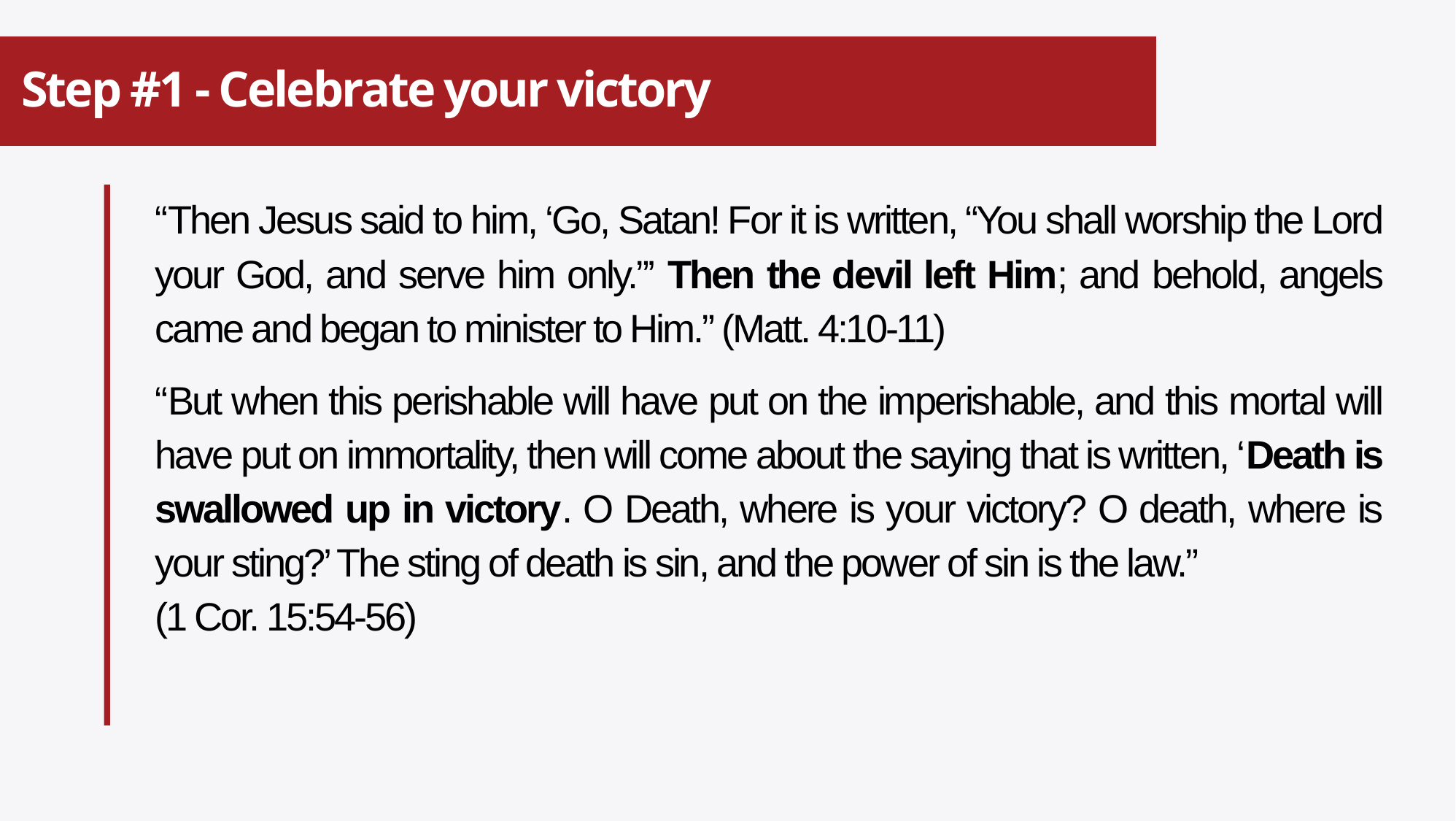

# Step #1 - Celebrate your victory
“Then Jesus said to him, ‘Go, Satan! For it is written, “You shall worship the Lord your God, and serve him only.”’ Then the devil left Him; and behold, angels came and began to minister to Him.” (Matt. 4:10-11)
“But when this perishable will have put on the imperishable, and this mortal will have put on immortality, then will come about the saying that is written, ‘Death is swallowed up in victory. O Death, where is your victory? O death, where is your sting?’ The sting of death is sin, and the power of sin is the law.”                      (1 Cor. 15:54-56)